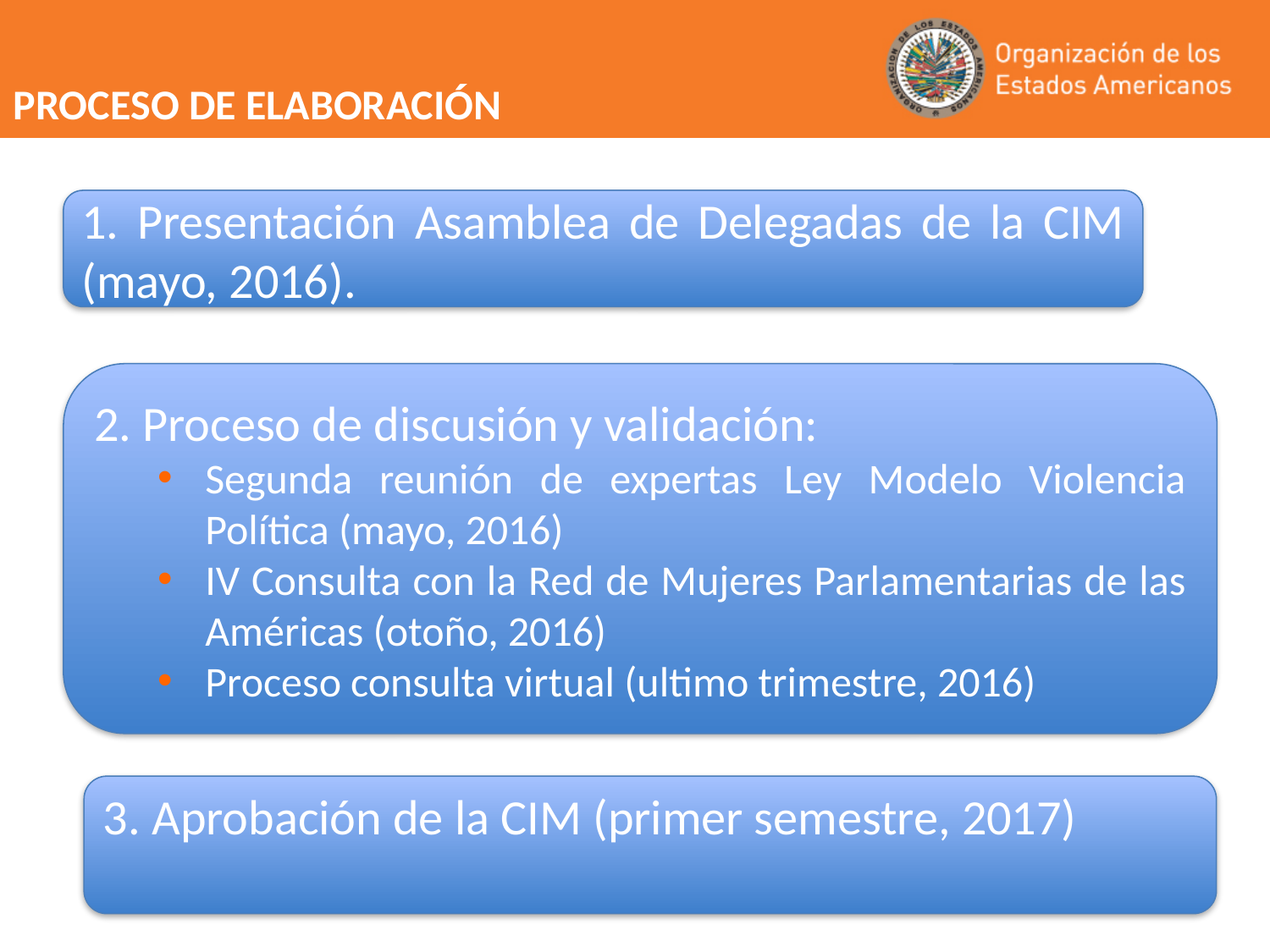

PROCESO DE ELABORACIÓN
1. Presentación Asamblea de Delegadas de la CIM (mayo, 2016).

2. Proceso de discusión y validación:
Segunda reunión de expertas Ley Modelo Violencia Política (mayo, 2016)
IV Consulta con la Red de Mujeres Parlamentarias de las Américas (otoño, 2016)
Proceso consulta virtual (ultimo trimestre, 2016)
3. Aprobación de la CIM (primer semestre, 2017)